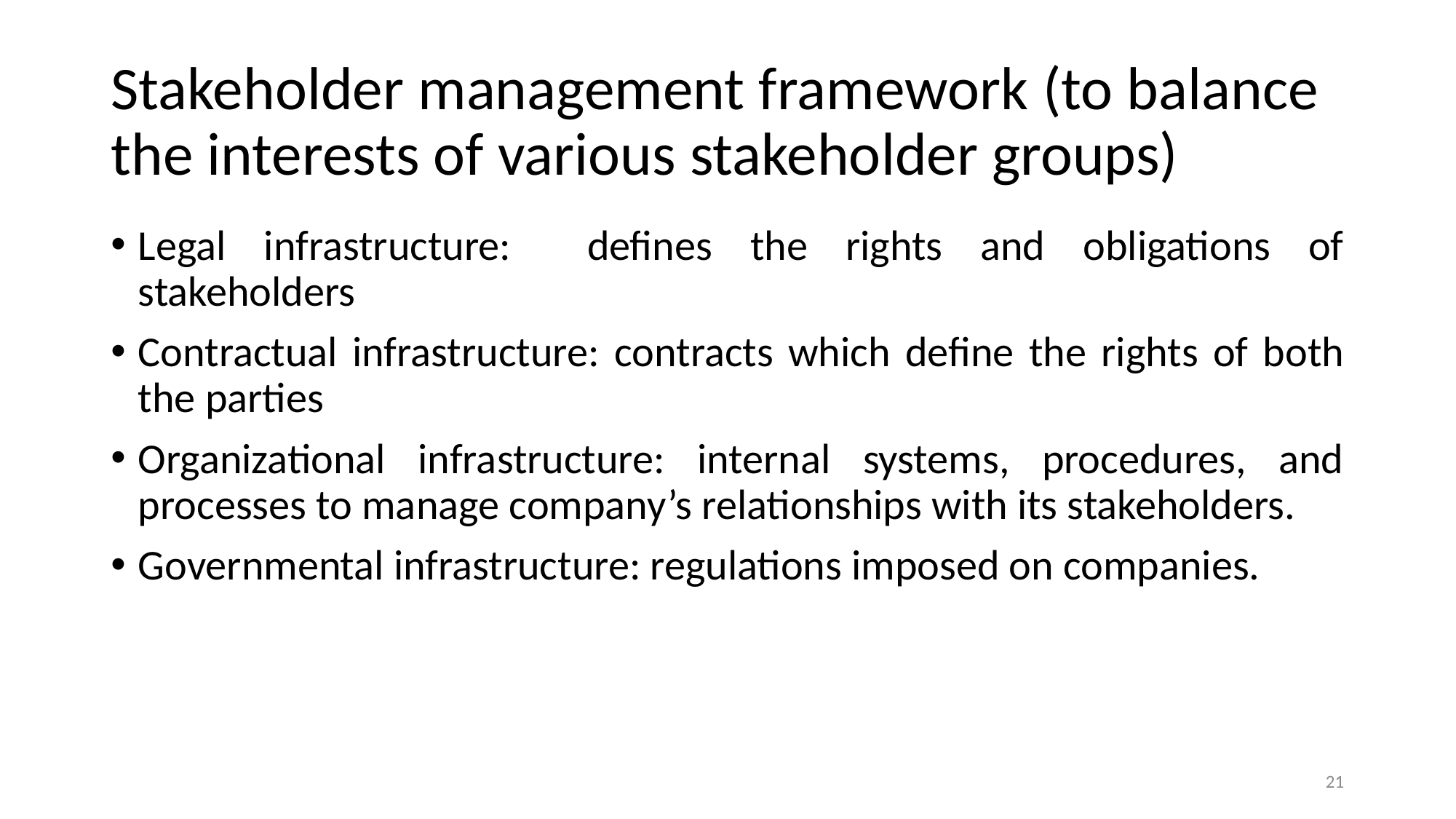

# Stakeholder management framework (to balance the interests of various stakeholder groups)
Legal infrastructure:  defines the rights and obligations of stakeholders
Contractual infrastructure: contracts which define the rights of both the parties
Organizational infrastructure: internal systems, procedures, and processes to manage company’s relationships with its stakeholders.
Governmental infrastructure: regulations imposed on companies.
21